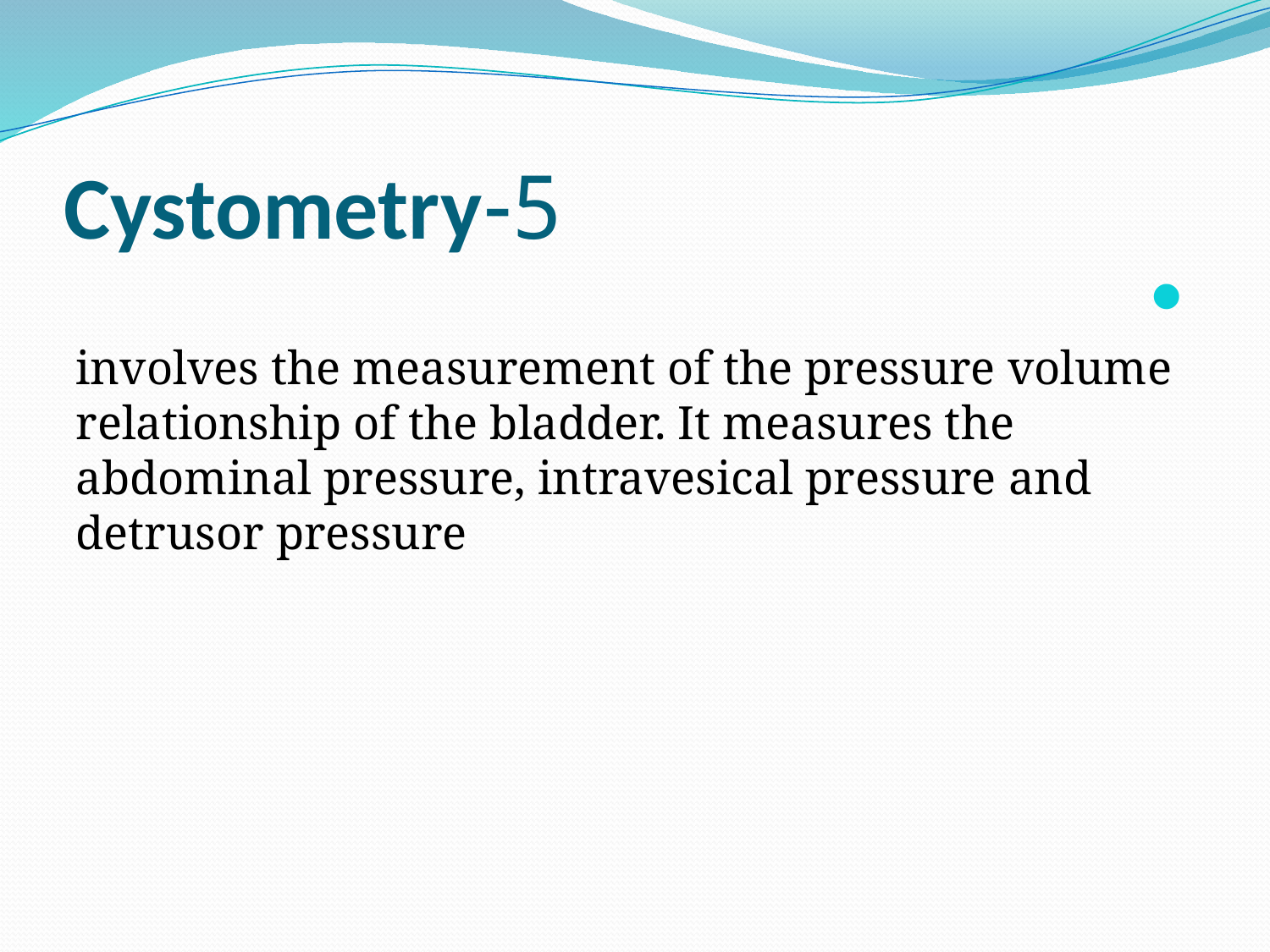

# 5-Cystometry

 involves the measurement of the pressure volume relationship of the bladder. It measures the abdominal pressure, intravesical pressure and detrusor pressure